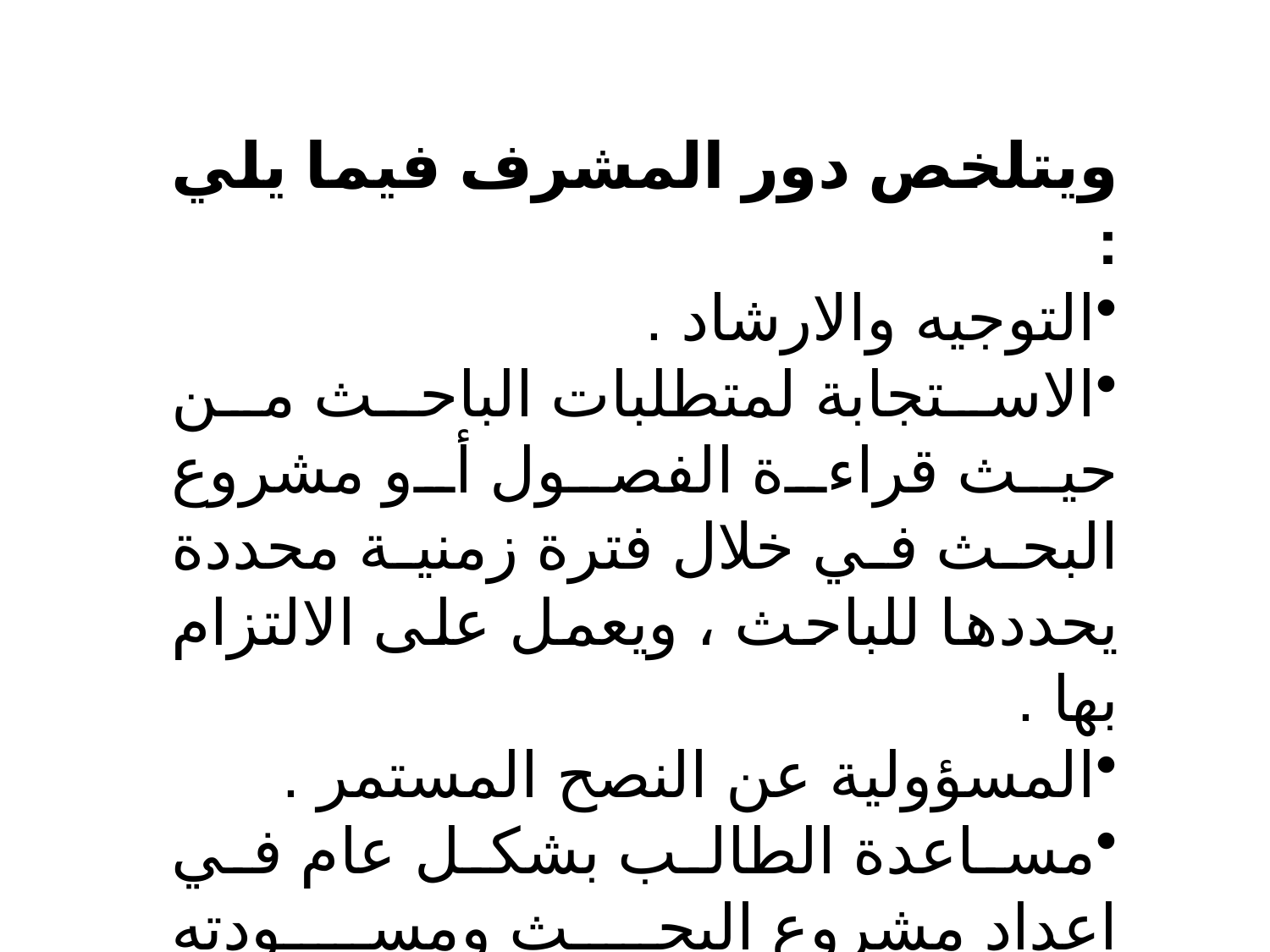

ويتلخص دور المشرف فيما يلي :
التوجيه والارشاد .
الاستجابة لمتطلبات الباحث من حيث قراءة الفصول أو مشروع البحث في خلال فترة زمنية محددة يحددها للباحث ، ويعمل على الالتزام بها .
المسؤولية عن النصح المستمر .
مساعدة الطالب بشكل عام في اعداد مشروع البحث ومسودته النهائية .